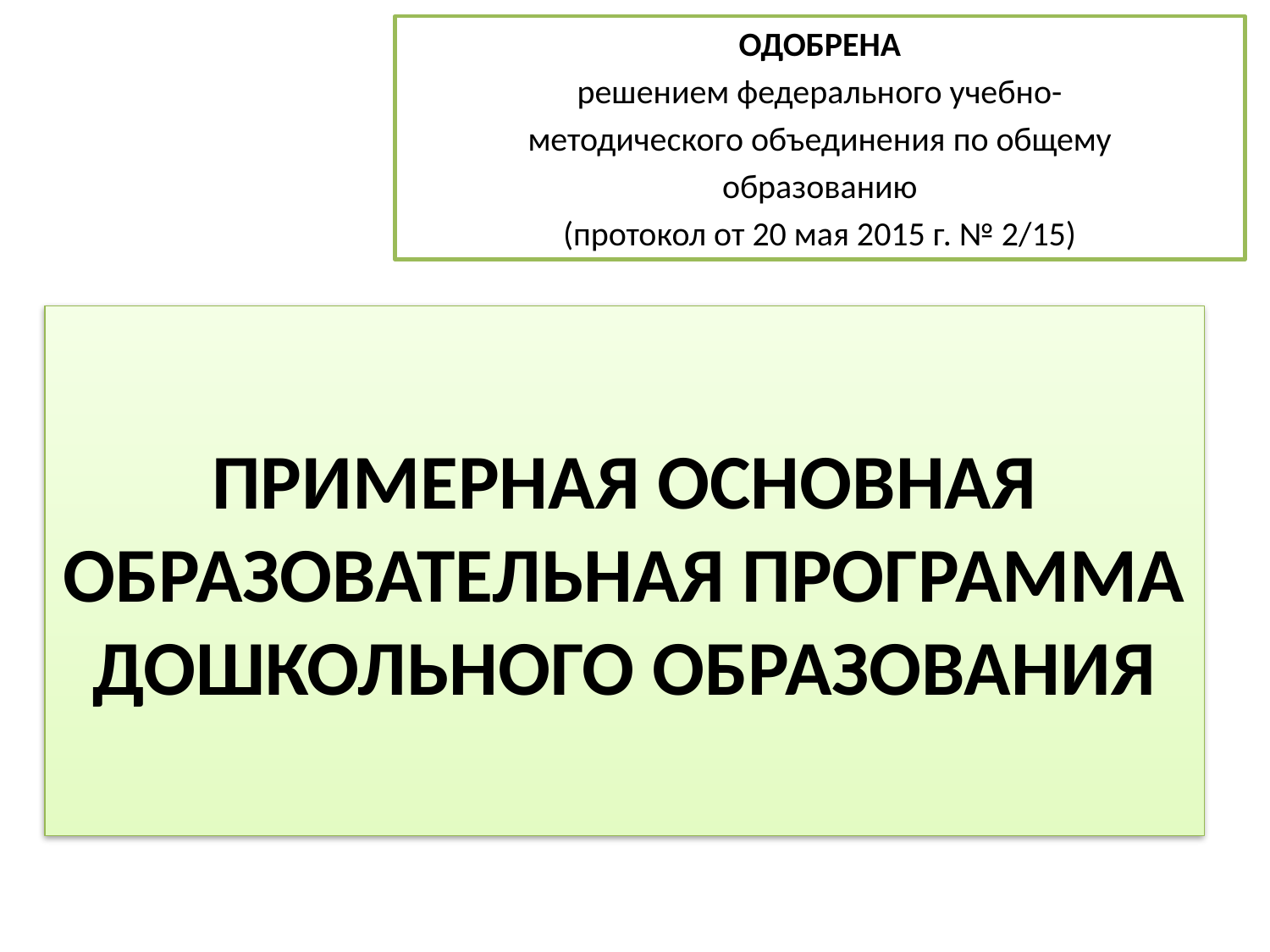

ОДОБРЕНА
решением федерального учебно-
методического объединения по общему
образованию
(протокол от 20 мая 2015 г. № 2/15)
# ПРИМЕРНАЯ ОСНОВНАЯ ОБРАЗОВАТЕЛЬНАЯ ПРОГРАММА ДОШКОЛЬНОГО ОБРАЗОВАНИЯ